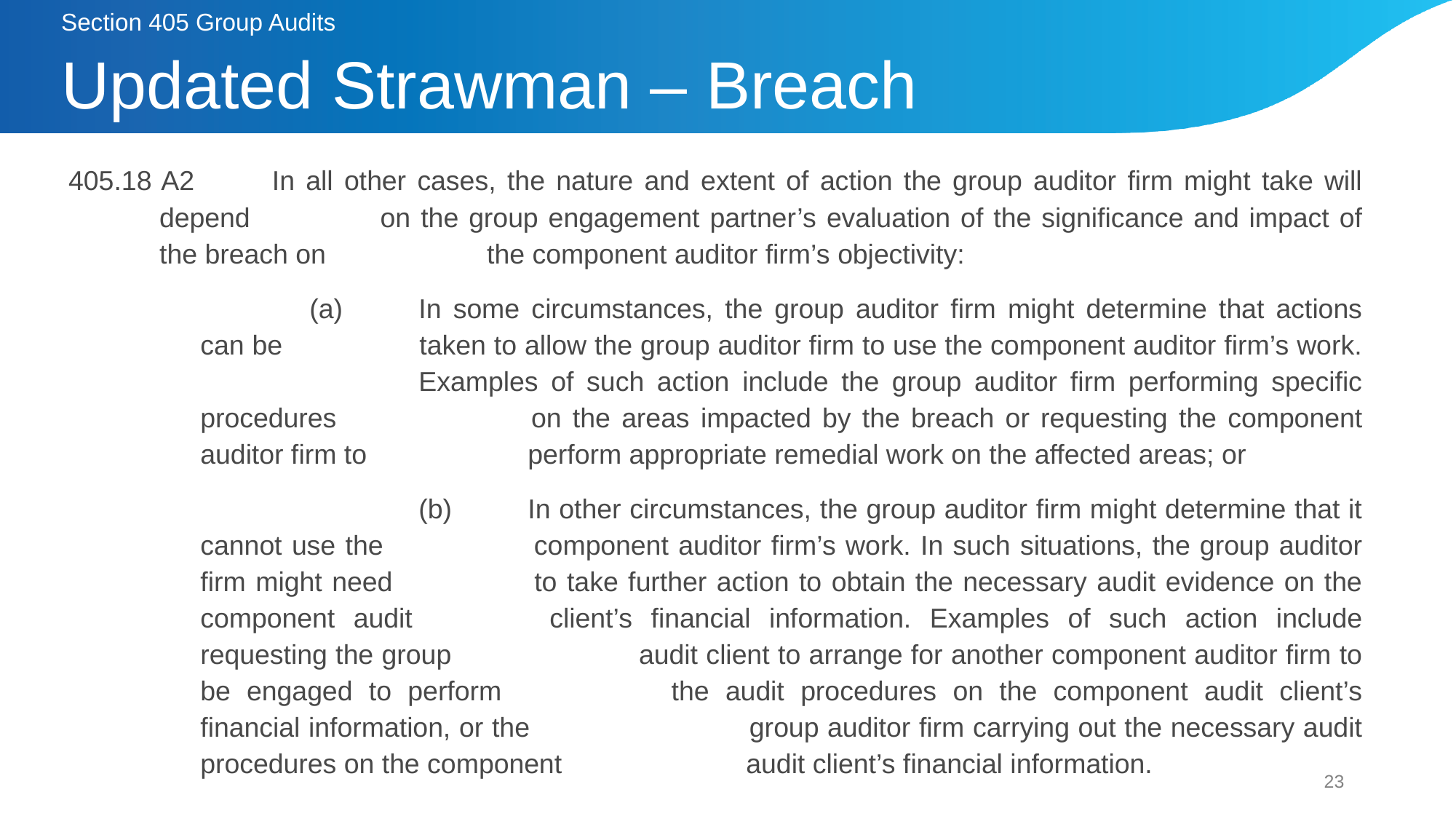

Section 405 Group Audits
# Updated Strawman – Breach
405.18 A2	In all other cases, the nature and extent of action the group auditor firm might take will depend 		on the group engagement partner’s evaluation of the significance and impact of the breach on 		the component auditor firm’s objectivity:
		(a)	In some circumstances, the group auditor firm might determine that actions can be 		taken to allow the group auditor firm to use the component auditor firm’s work. 		Examples of such action include the group auditor firm performing specific procedures 		on the areas impacted by the breach or requesting the component auditor firm to 		perform appropriate remedial work on the affected areas; or
			(b)	In other circumstances, the group auditor firm might determine that it cannot use the 		component auditor firm’s work. In such situations, the group auditor firm might need 		to take further action to obtain the necessary audit evidence on the component audit 		client’s financial information. Examples of such action include requesting the group 		audit client to arrange for another component auditor firm to be engaged to perform 		the audit procedures on the component audit client’s financial information, or the 		group auditor firm carrying out the necessary audit procedures on the component 		audit client’s financial information.
23